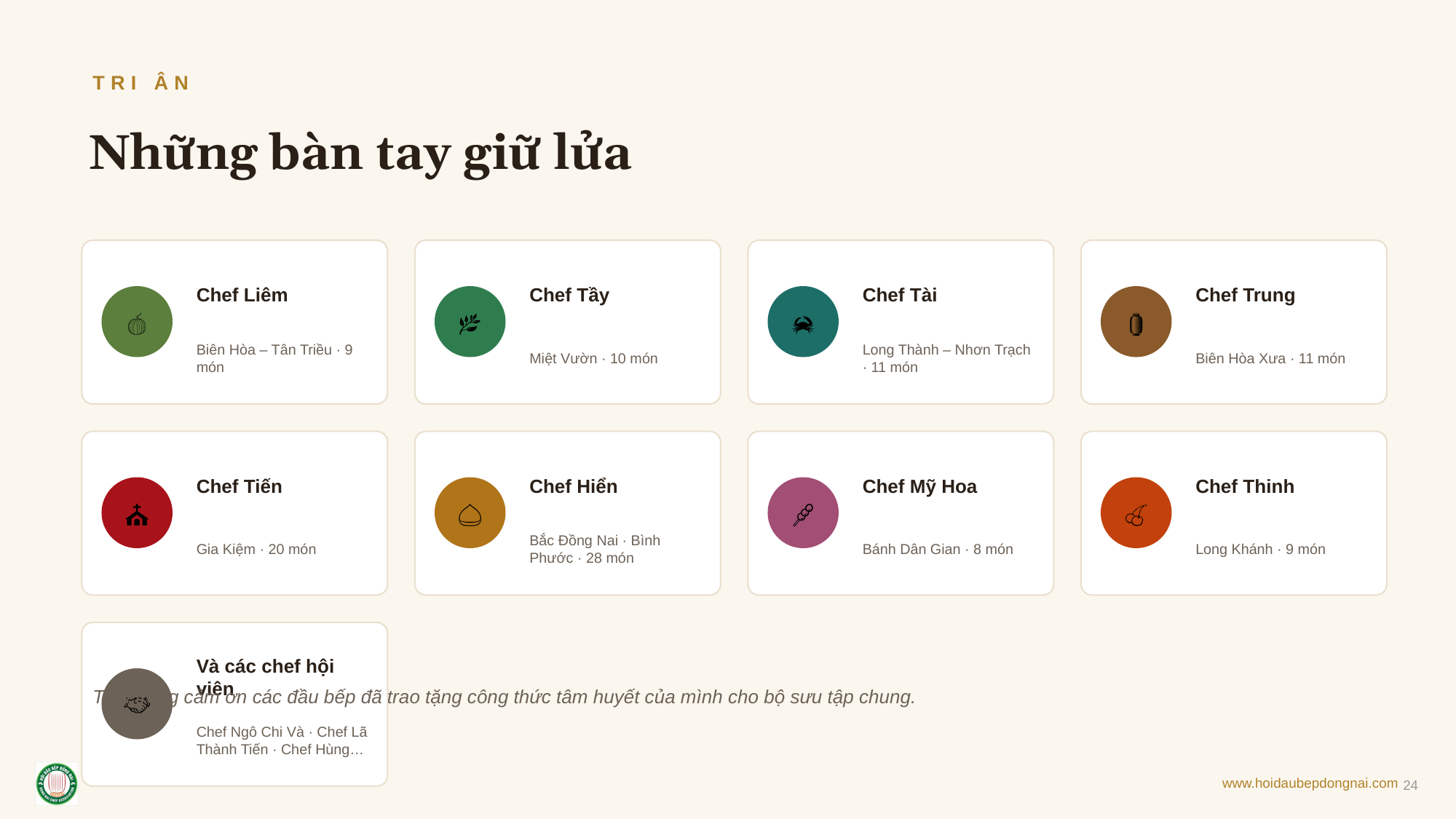

TRI ÂN
Những bàn tay giữ lửa

Chef Liêm
Chef Tầy
Chef Tài
Chef Trung

🍈

🌿

🦀

🏮
Biên Hòa – Tân Triều · 9 món
Miệt Vườn · 10 món
Long Thành – Nhơn Trạch · 11 món
Biên Hòa Xưa · 11 món

Chef Tiến
Chef Hiển
Chef Mỹ Hoa
Chef Thinh

⛪

🌰

🍡

🍒
Gia Kiệm · 20 món
Bắc Đồng Nai · Bình Phước · 28 món
Bánh Dân Gian · 8 món
Long Khánh · 9 món

Và các chef hội viên

🤝
Trân trọng cảm ơn các đầu bếp đã trao tặng công thức tâm huyết của mình cho bộ sưu tập chung.
Chef Ngô Chi Và · Chef Lã Thành Tiến · Chef Hùng…
24